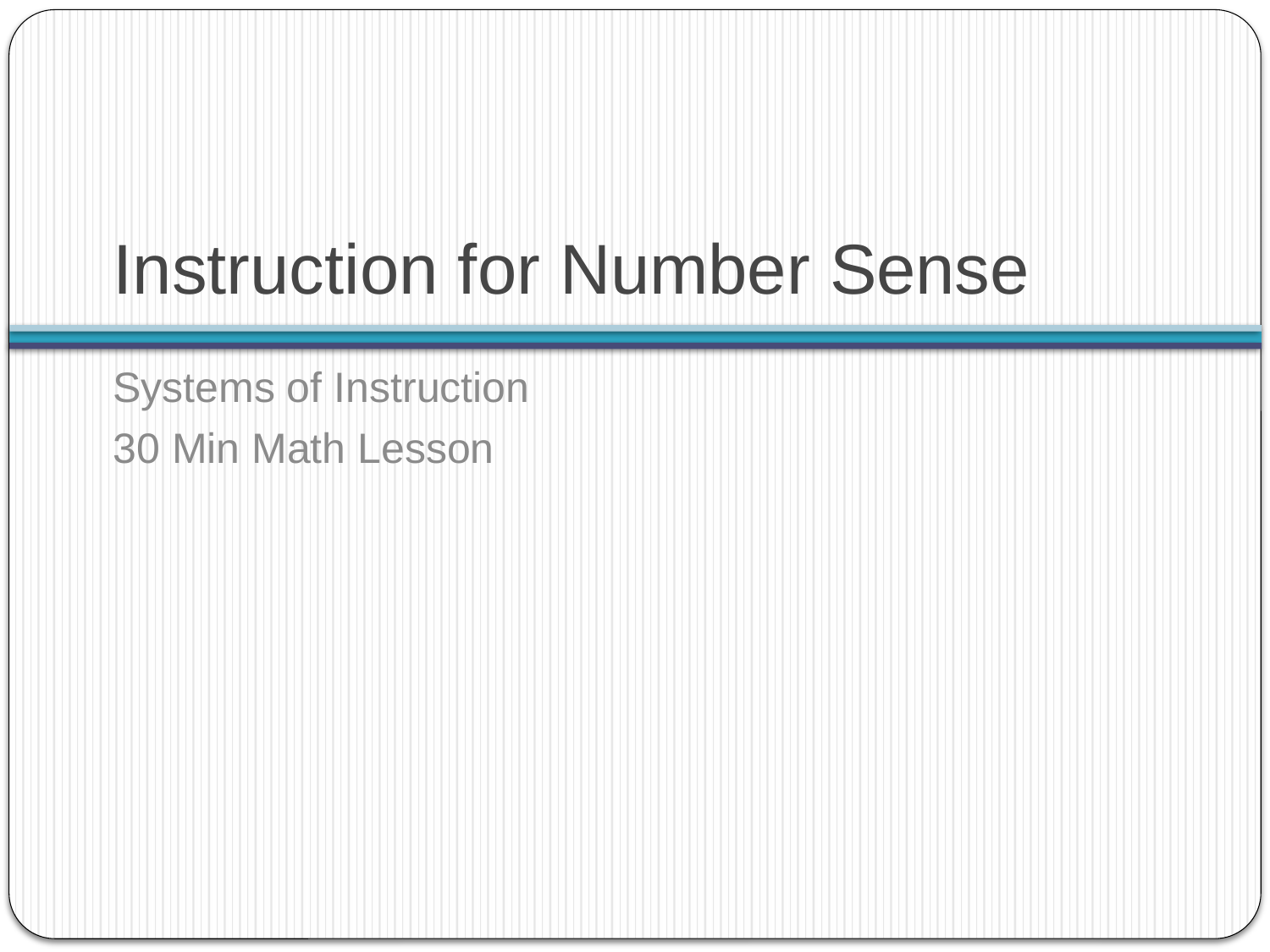

# Instruction for Number Sense
Systems of Instruction
30 Min Math Lesson